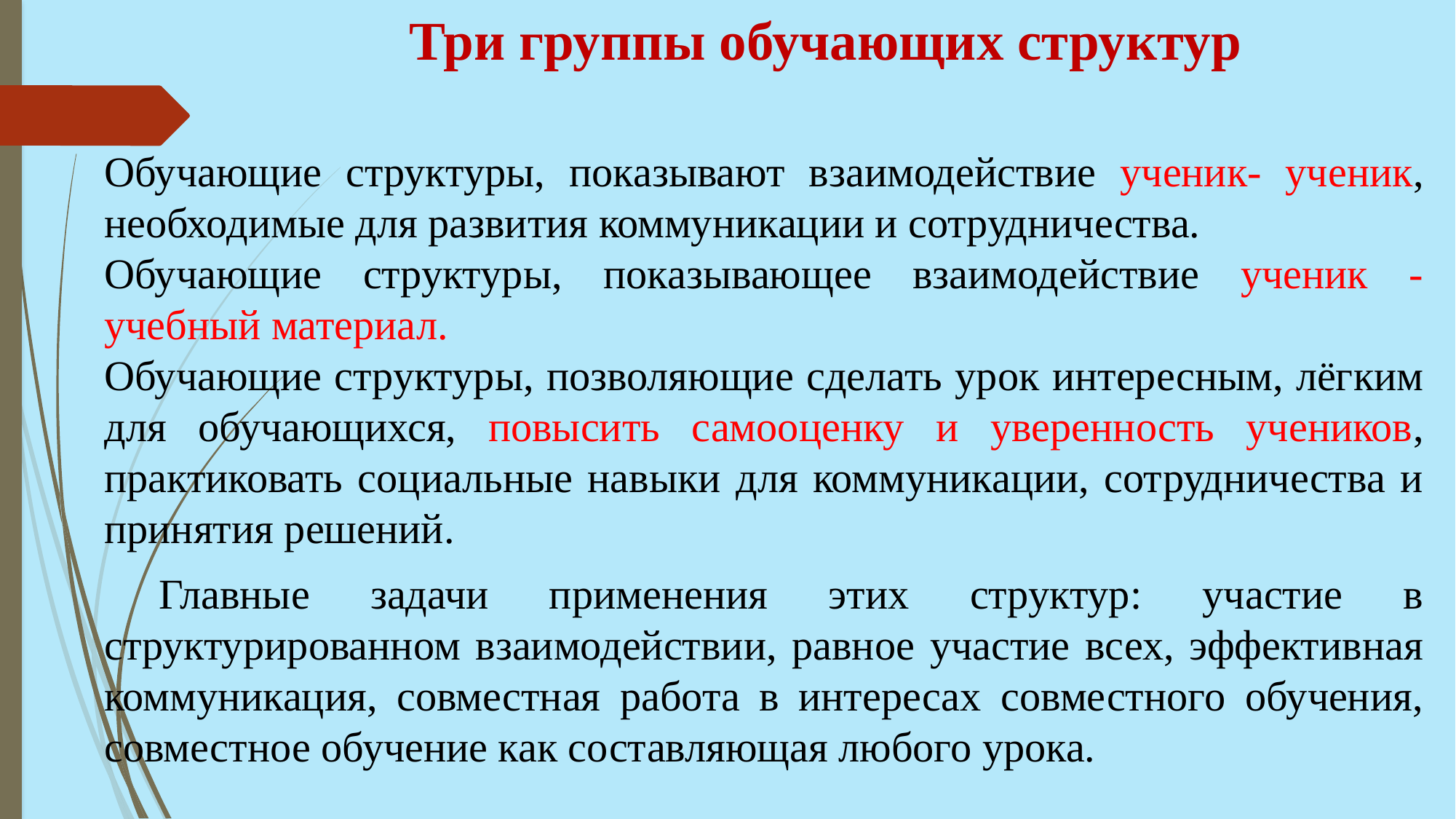

# Три группы обучающих структур
Обучающие структуры, показывают взаимодействие ученик- ученик, необходимые для развития коммуникации и сотрудничества.
Обучающие структуры, показывающее взаимодействие ученик - учебный материал.
Обучающие структуры, позволяющие сделать урок интересным, лёгким для обучающихся, повысить самооценку и уверенность учеников, практиковать социальные навыки для коммуникации, сотрудничества и принятия решений.

Главные задачи применения этих структур: участие в структурированном взаимодействии, равное участие всех, эффективная коммуникация, совместная работа в интересах совместного обучения, совместное обучение как составляющая любого урока.